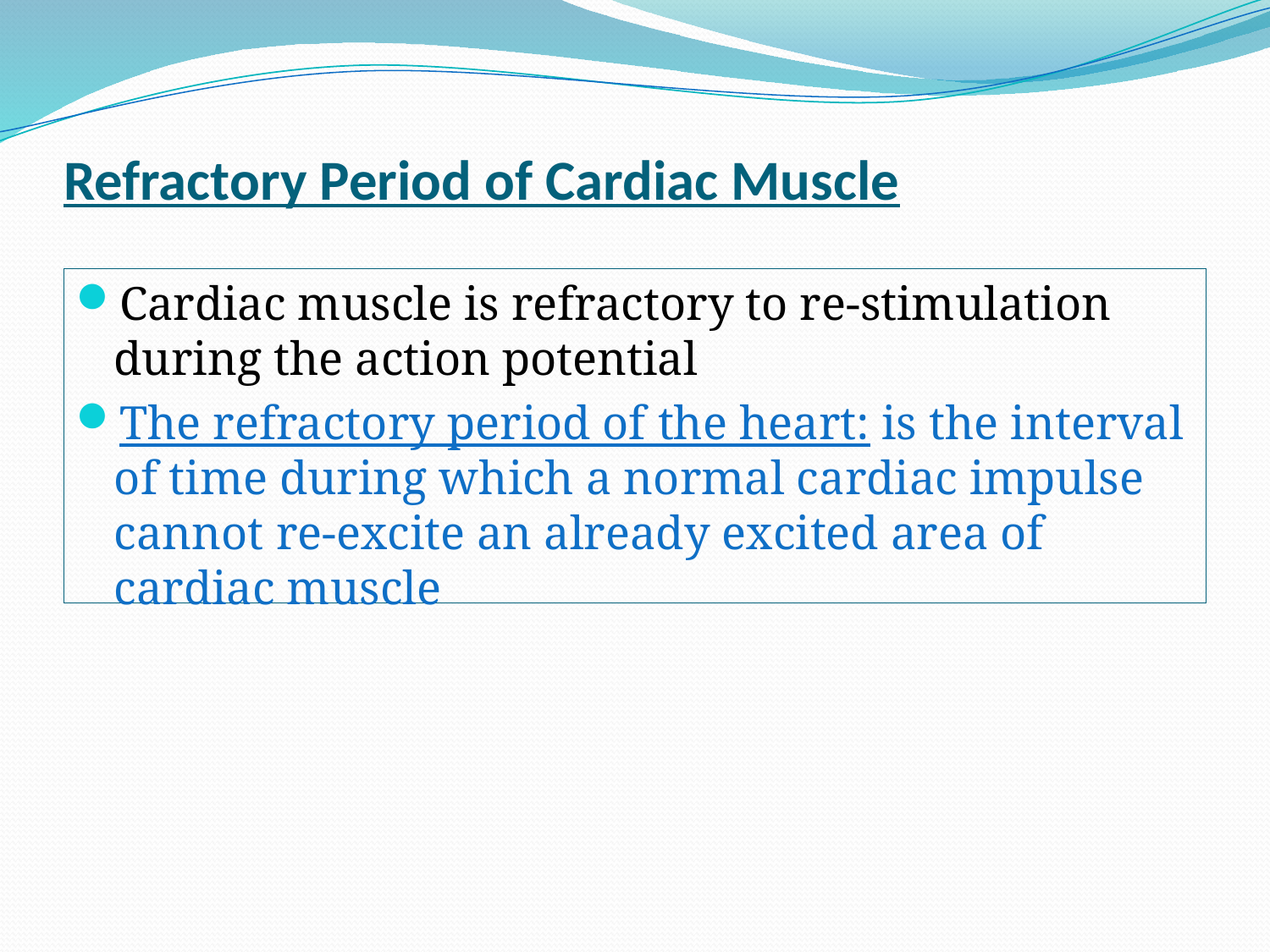

# Refractory Period of Cardiac Muscle
Cardiac muscle is refractory to re-stimulation during the action potential
The refractory period of the heart: is the interval of time during which a normal cardiac impulse cannot re-excite an already excited area of cardiac muscle